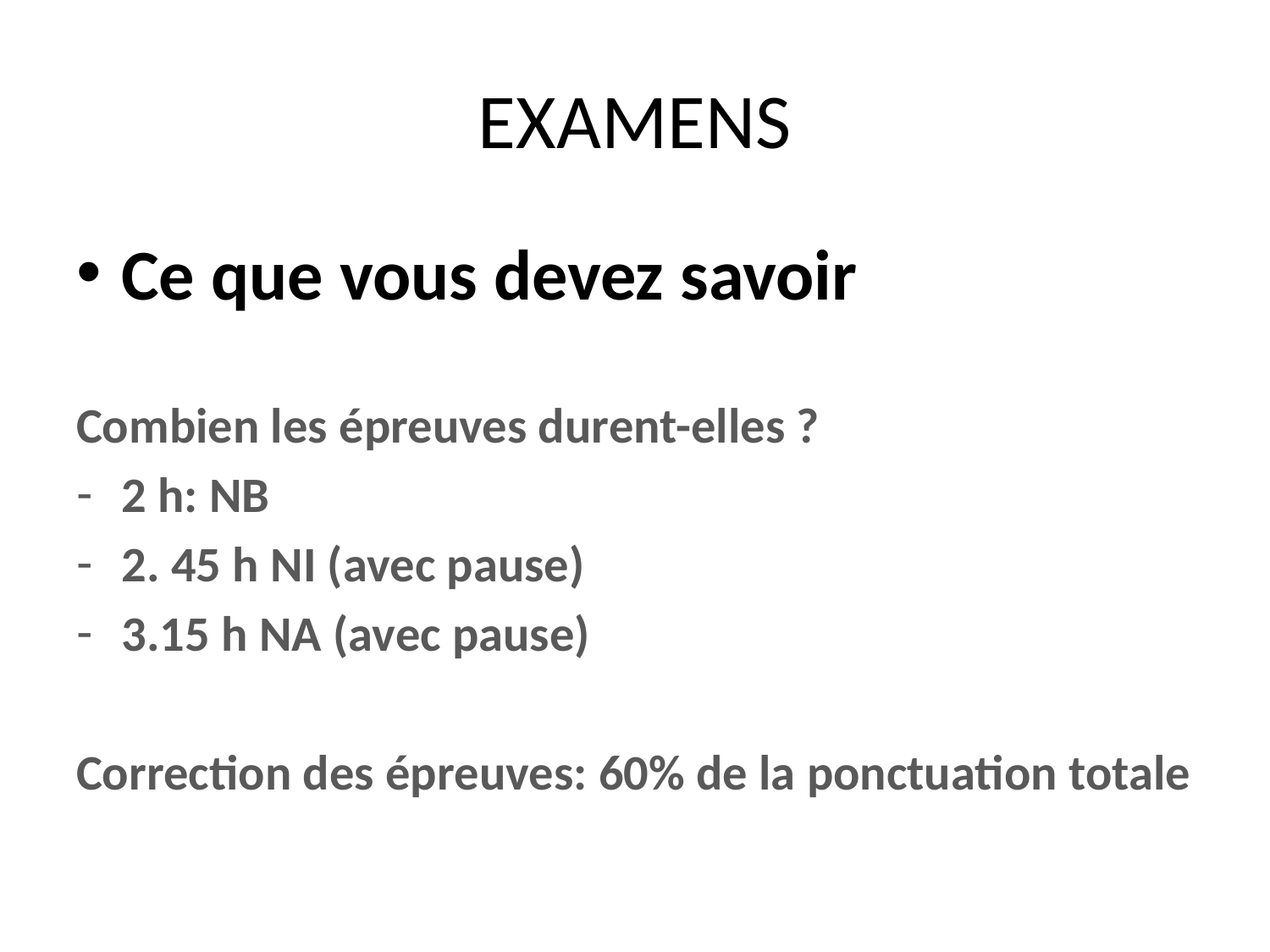

# EXAMENS
Ce que vous devez savoir

Combien les épreuves durent-elles ?
2 h: NB
2. 45 h NI (avec pause)
3.15 h NA (avec pause)

Correction des épreuves: 60% de la ponctuation totale